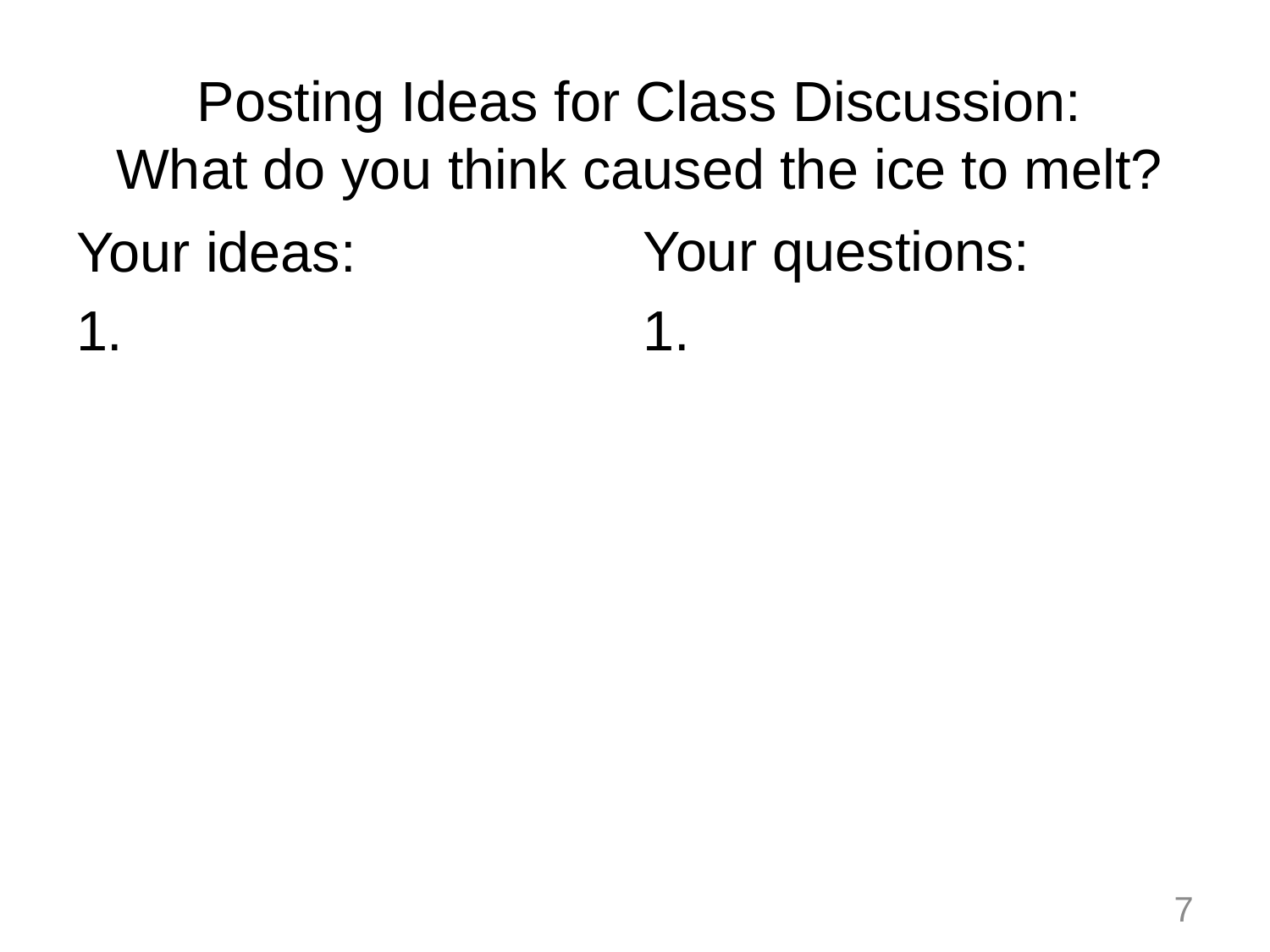

# Posting Ideas for Class Discussion: What do you think caused the ice to melt?
Your questions:
1.
Your ideas:
1.
7